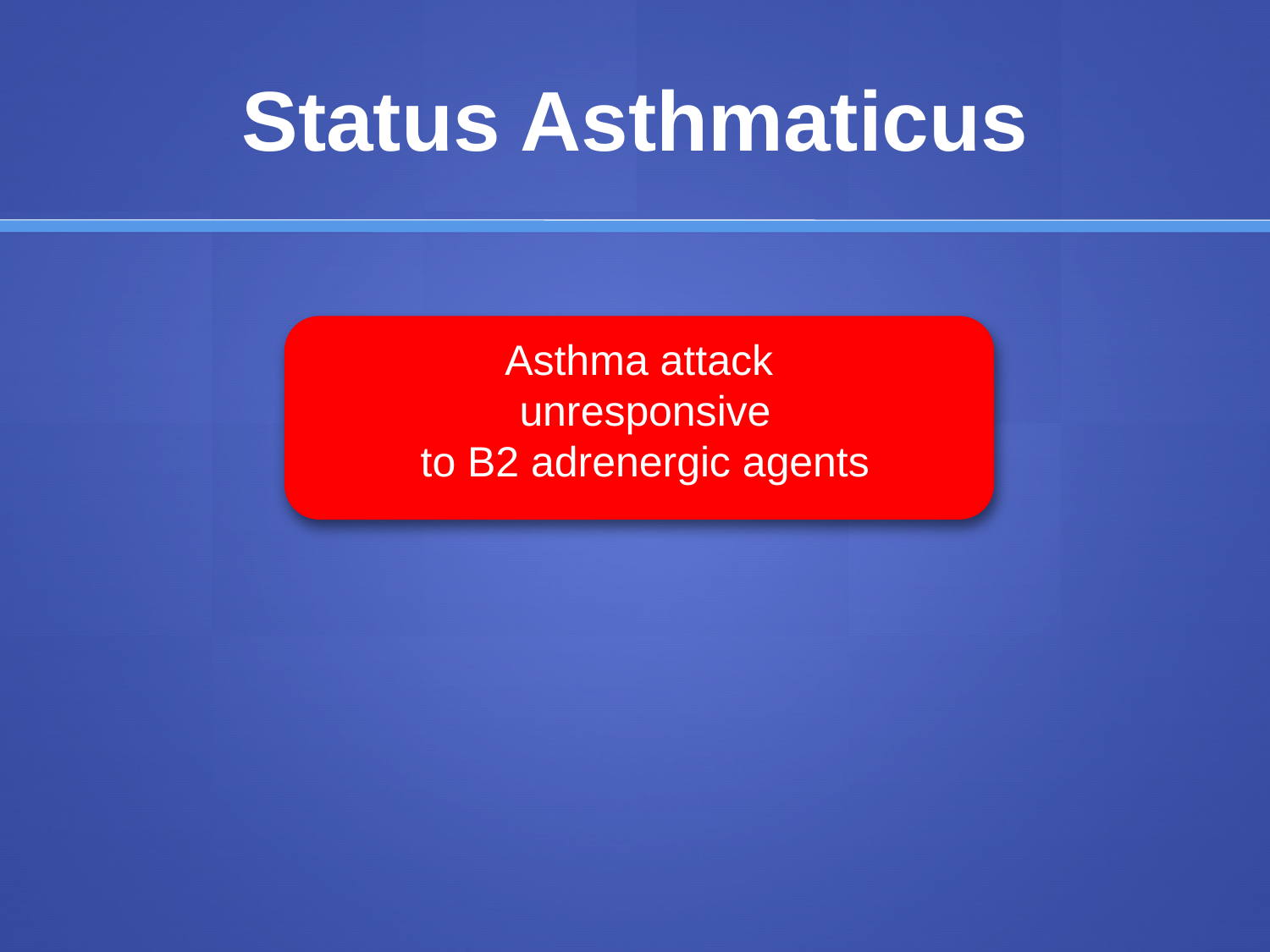

# Status Asthmaticus
Asthma attack
 unresponsive
 to B2 adrenergic agents